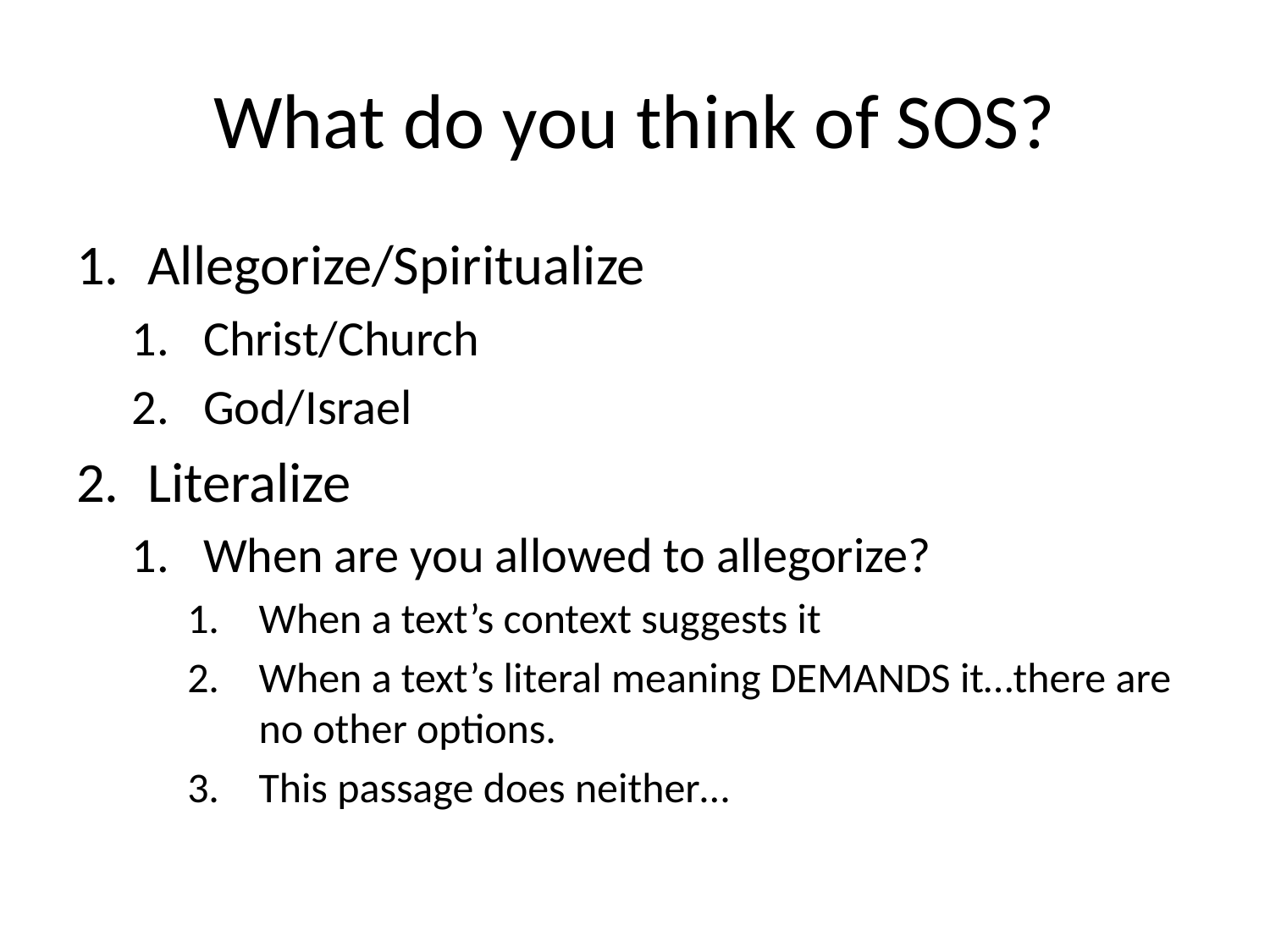

# What do you think of SOS?
Allegorize/Spiritualize
Christ/Church
God/Israel
Literalize
When are you allowed to allegorize?
When a text’s context suggests it
When a text’s literal meaning DEMANDS it…there are no other options.
This passage does neither…